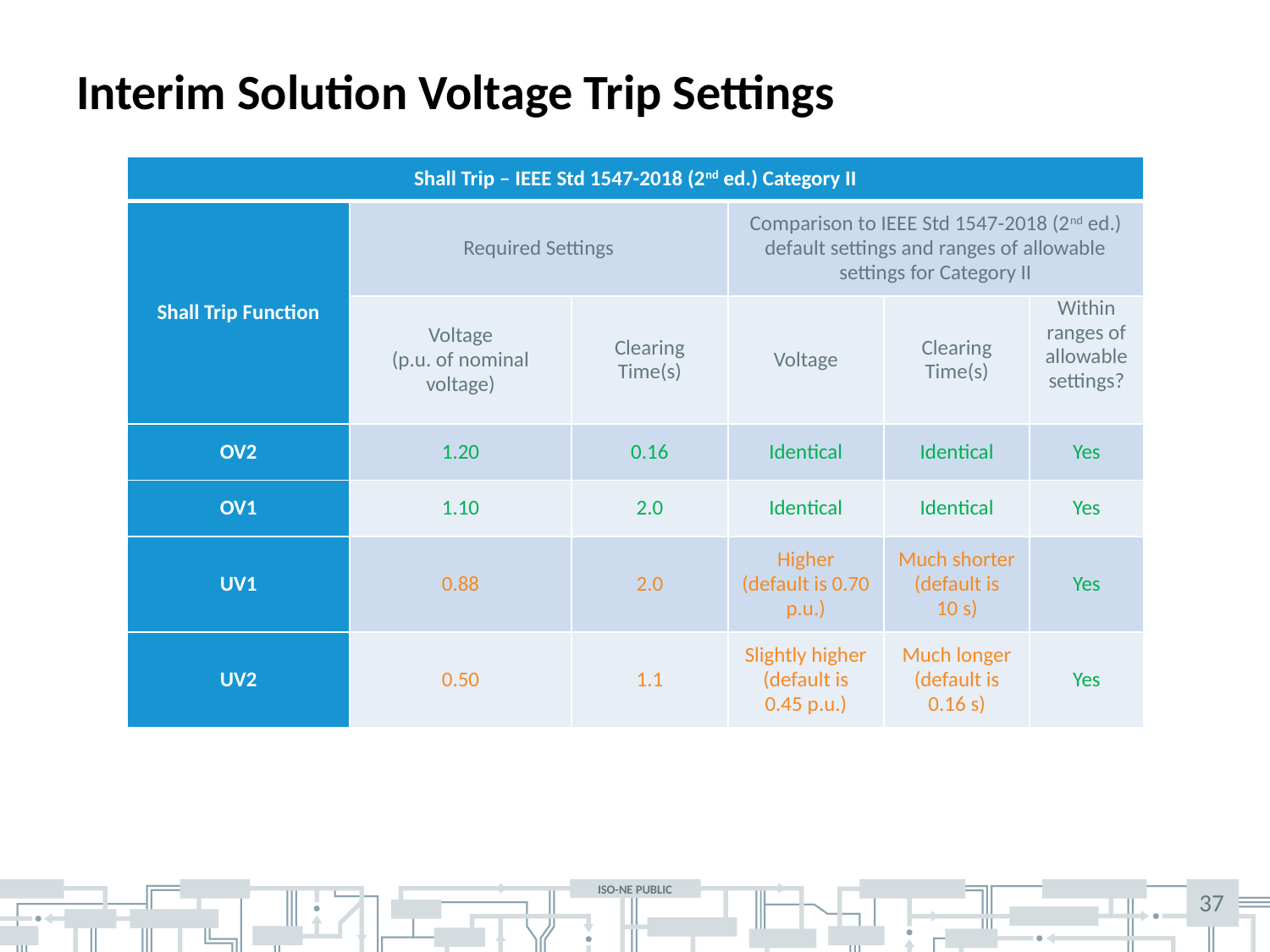

# Interim Solution Voltage Trip Settings
| Shall Trip – IEEE Std 1547-2018 (2nd ed.) Category II |  |  |  |  |  |
| --- | --- | --- | --- | --- | --- |
| Shall Trip Function | Required Settings |  | Comparison to IEEE Std 1547-2018 (2nd ed.) default settings and ranges of allowable settings for Category II |  |  |
|  | Voltage (p.u. of nominal voltage) | Clearing Time(s) | Voltage | Clearing Time(s) | Within ranges of allowable settings? |
| OV2 | 1.20 | 0.16 | Identical | Identical | Yes |
| OV1 | 1.10 | 2.0 | Identical | Identical | Yes |
| UV1 | 0.88 | 2.0 | Higher (default is 0.70 p.u.) | Much shorter (default is 10 s) | Yes |
| UV2 | 0.50 | 1.1 | Slightly higher (default is 0.45 p.u.) | Much longer (default is 0.16 s) | Yes |
37